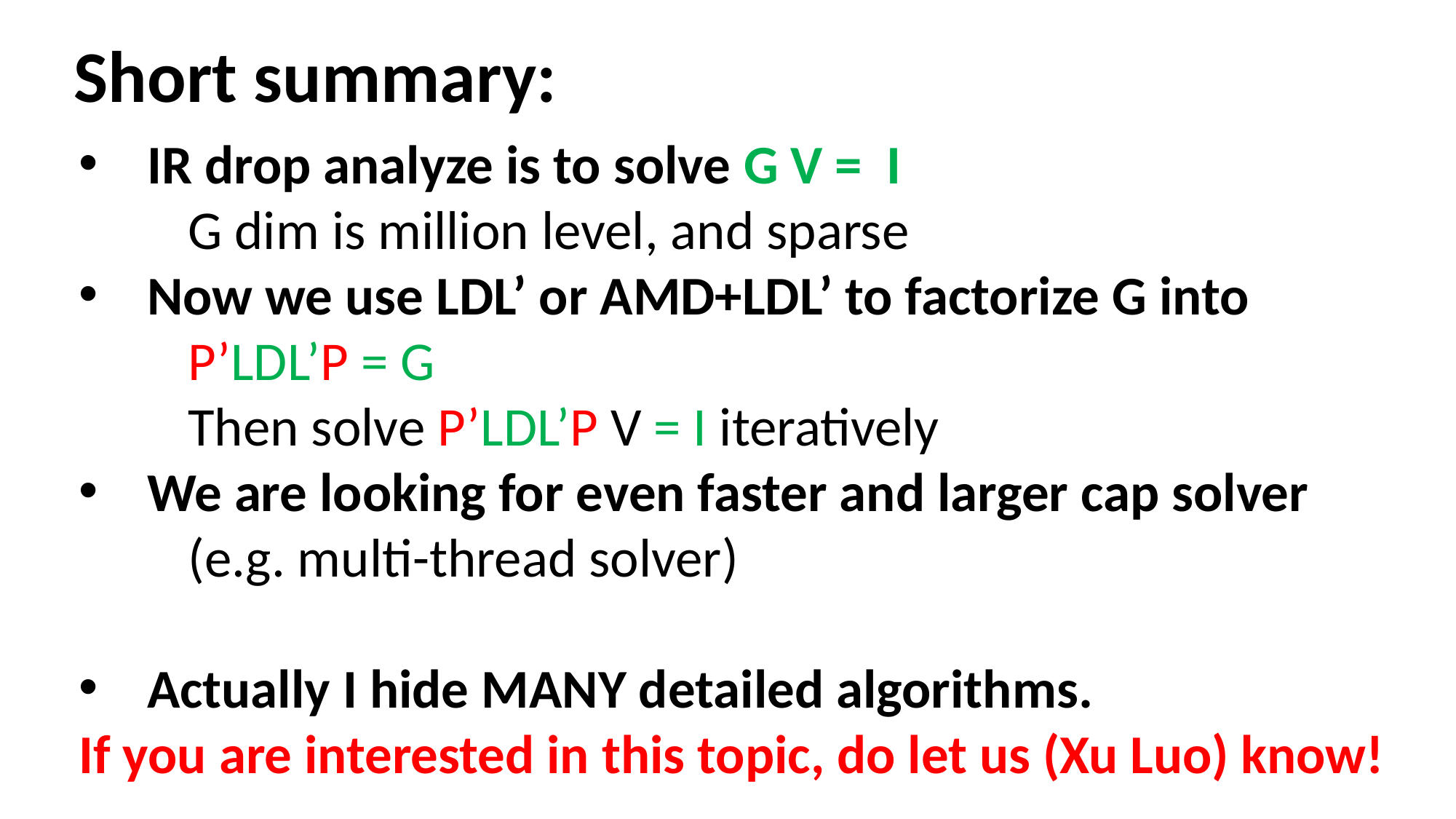

Short summary:
IR drop analyze is to solve G V =  I
	G dim is million level, and sparse
Now we use LDL’ or AMD+LDL’ to factorize G into
	P’LDL’P = G
	Then solve P’LDL’P V = I iteratively
We are looking for even faster and larger cap solver
	(e.g. multi-thread solver)

Actually I hide MANY detailed algorithms.
If you are interested in this topic, do let us (Xu Luo) know!